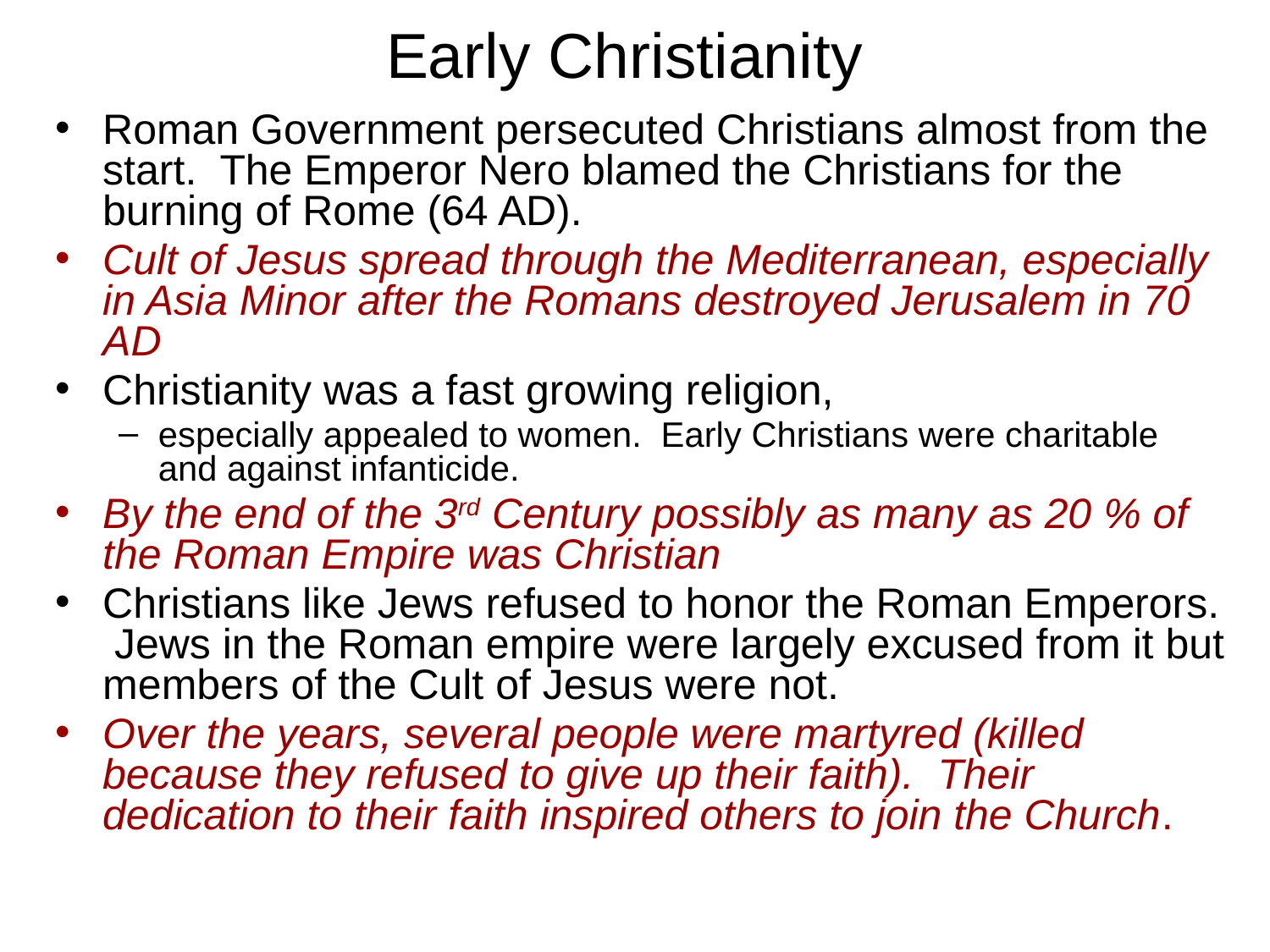

# Early Christianity
Roman Government persecuted Christians almost from the start.  The Emperor Nero blamed the Christians for the burning of Rome (64 AD).
Cult of Jesus spread through the Mediterranean, especially in Asia Minor after the Romans destroyed Jerusalem in 70 AD
Christianity was a fast growing religion,
especially appealed to women.  Early Christians were charitable and against infanticide.
By the end of the 3rd Century possibly as many as 20 % of the Roman Empire was Christian
Christians like Jews refused to honor the Roman Emperors.  Jews in the Roman empire were largely excused from it but members of the Cult of Jesus were not.
Over the years, several people were martyred (killed because they refused to give up their faith).  Their dedication to their faith inspired others to join the Church.